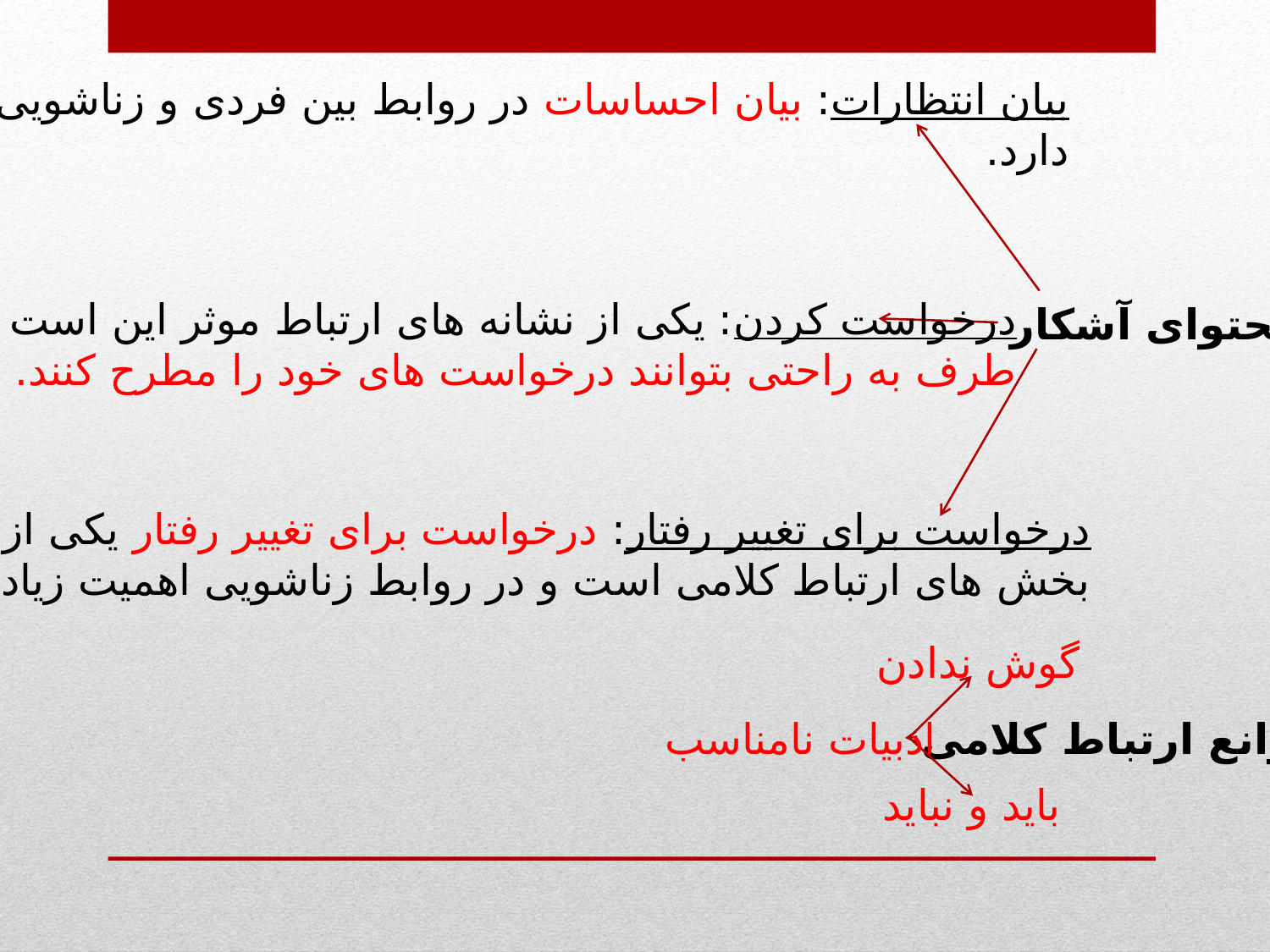

بیان انتظارات: بیان احساسات در روابط بین فردی و زناشویی اهمیت
دارد.
درخواست کردن: یکی از نشانه های ارتباط موثر این است که دو
طرف به راحتی بتوانند درخواست های خود را مطرح کنند.
محتوای آشکار
درخواست برای تغییر رفتار: درخواست برای تغییر رفتار یکی از مهم ترین
بخش های ارتباط کلامی است و در روابط زناشویی اهمیت زیادی دارد.
گوش ندادن
ادبیات نامناسب
موانع ارتباط کلامی
باید و نباید